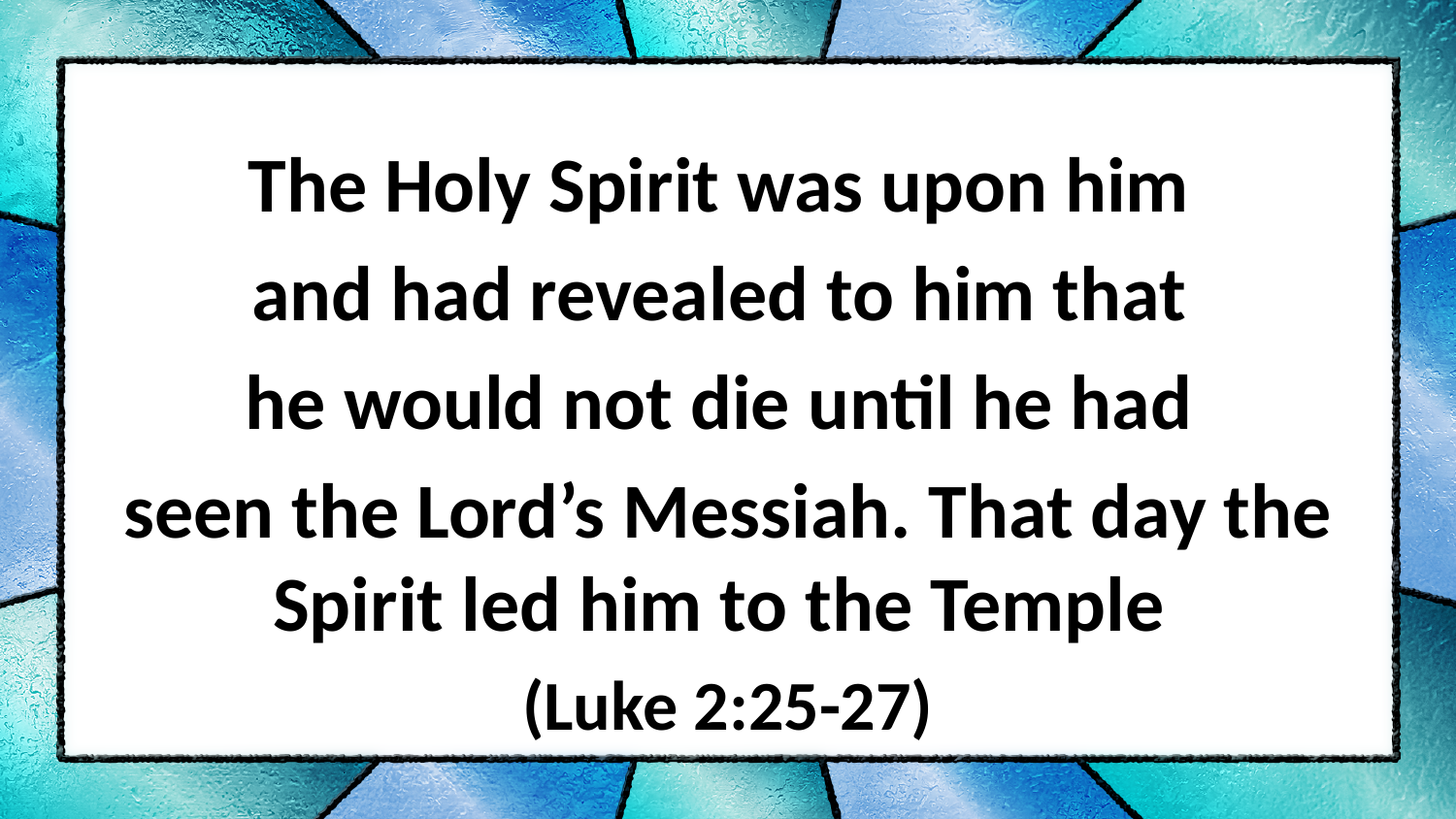

The Holy Spirit was upon him
and had revealed to him that
he would not die until he had
seen the Lord’s Messiah. That day the Spirit led him to the Temple
(Luke 2:25-27)